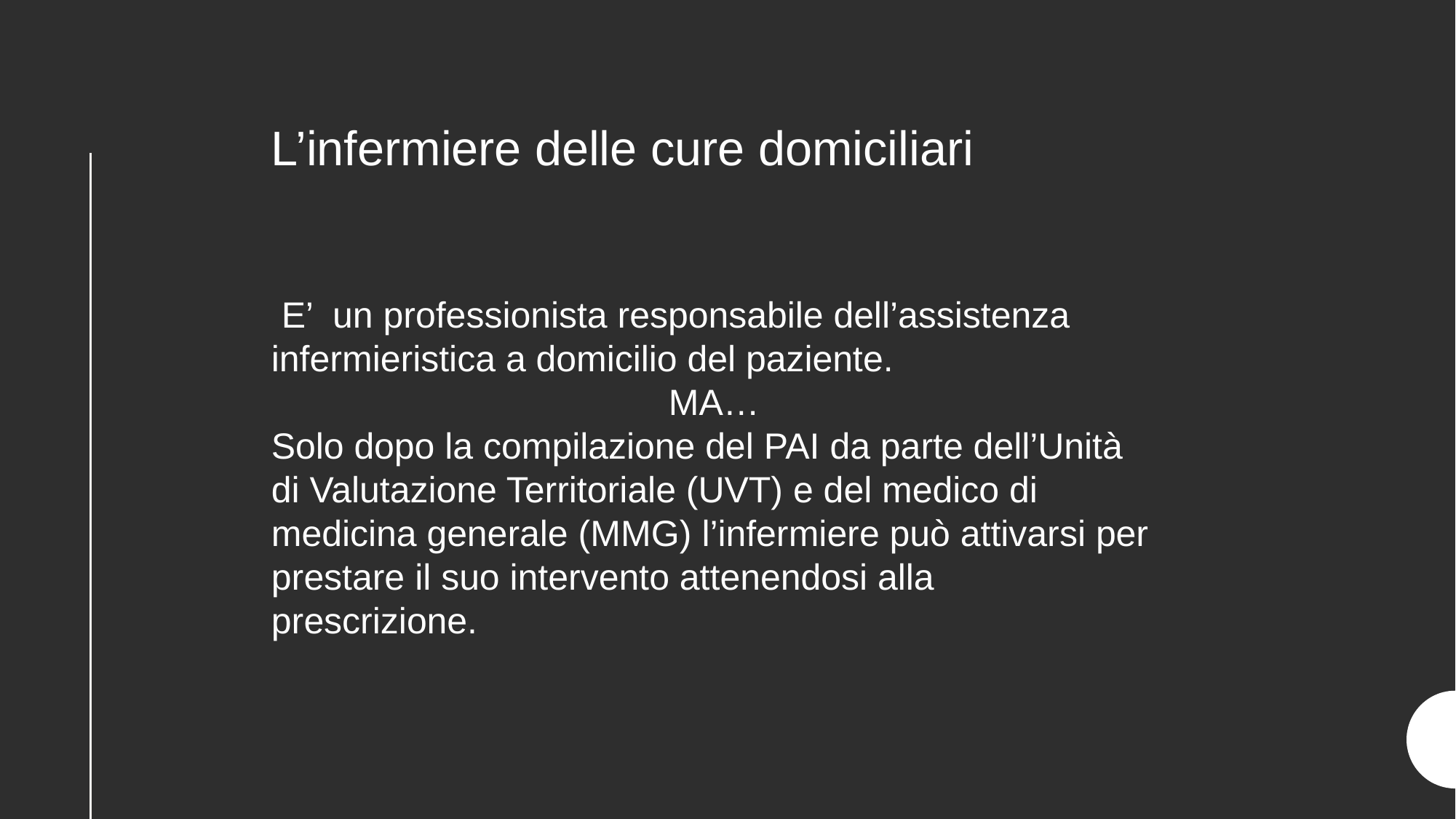

L’infermiere delle cure domiciliari

 E’  un professionista responsabile dell’assistenza infermieristica a domicilio del paziente.
                                       MA…
Solo dopo la compilazione del PAI da parte dell’Unità di Valutazione Territoriale (UVT) e del medico di medicina generale (MMG) l’infermiere può attivarsi per prestare il suo intervento attenendosi alla prescrizione.